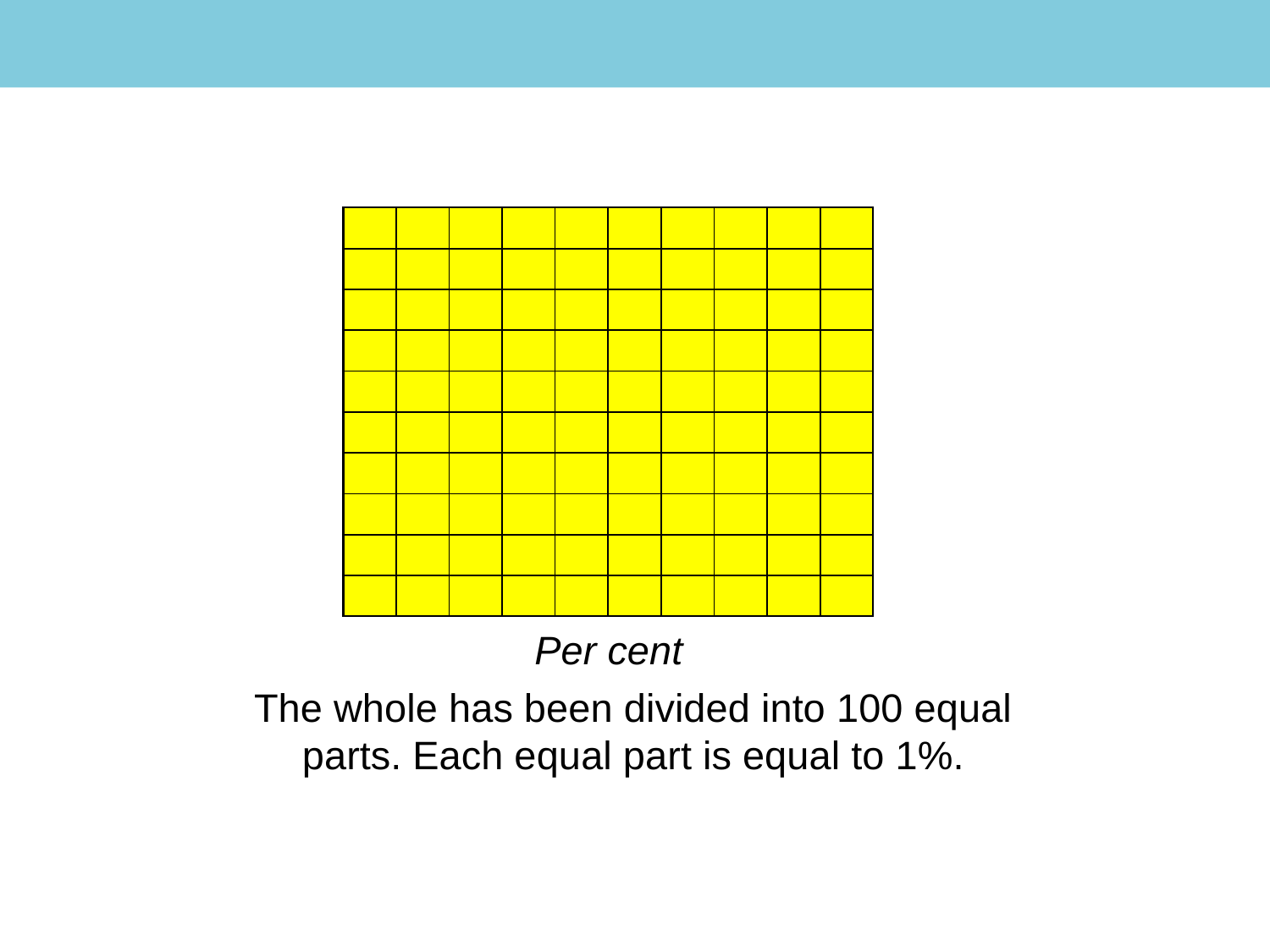

|  |
| --- |
|  |
|  |
|  |
|  |
|  |
|  |
|  |
|  |
|  |
|  |  |  |  |  |  |  |  |  |  |
| --- | --- | --- | --- | --- | --- | --- | --- | --- | --- |
|  |  |  |  |  |  |  |  |  |  |
|  |  |  |  |  |  |  |  |  |  |
|  |  |  |  |  |  |  |  |  |  |
|  |  |  |  |  |  |  |  |  |  |
|  |  |  |  |  |  |  |  |  |  |
|  |  |  |  |  |  |  |  |  |  |
|  |  |  |  |  |  |  |  |  |  |
|  |  |  |  |  |  |  |  |  |  |
|  |  |  |  |  |  |  |  |  |  |
|  |  |  |  |  |  |  |  |  |
| --- | --- | --- | --- | --- | --- | --- | --- | --- |
|  |  |  |  |  |  |  |  |  |
|  |  |  |  |  |  |  |  |  |
|  |  |  |  |  |  |  |  |  |
|  |  |  |  |  |  |  |  |  |
|  |  |  |  |  |  |  |  |  |
|  |  |  |  |  |  |  |  |  |
|  |  |  |  |  |  |  |  |  |
|  |  |  |  |  |  |  |  |  |
|  |  |  |  |  |  |  |  |  |
|  |  |  |  |  |  |  |  |  |  |
| --- | --- | --- | --- | --- | --- | --- | --- | --- | --- |
|  |  |  |  |  |  |  |  |  |  |
|  |  |  |  |  |  |  |  |  |  |
|  |  |  |  |  |  |  |  |  |  |
|  |  |  |  |  |  |  |  |  |  |
|  |  |  |  |  |  |  |  |  |  |
|  |  |  |  |  |  |  |  |  |  |
|  |  |  |  |  |  |  |  |  |  |
|  |  |  |  |  |  |  |  |  |  |
|  |  |  |  |  |  |  |  |  |  |
|  |  |  |  |  |
| --- | --- | --- | --- | --- |
|  |  |  |  |  |
|  |  |  |  |  |
|  |  |  |  |  |
|  |  |  |  |  |
|  |  |  |  |  |
|  |  |  |  |  |
|  |  |  |  |  |
|  |  |  |  |  |
|  |  |  |  |  |
Per cent
The whole has been divided into 100 equal parts. Each equal part is equal to 1%.